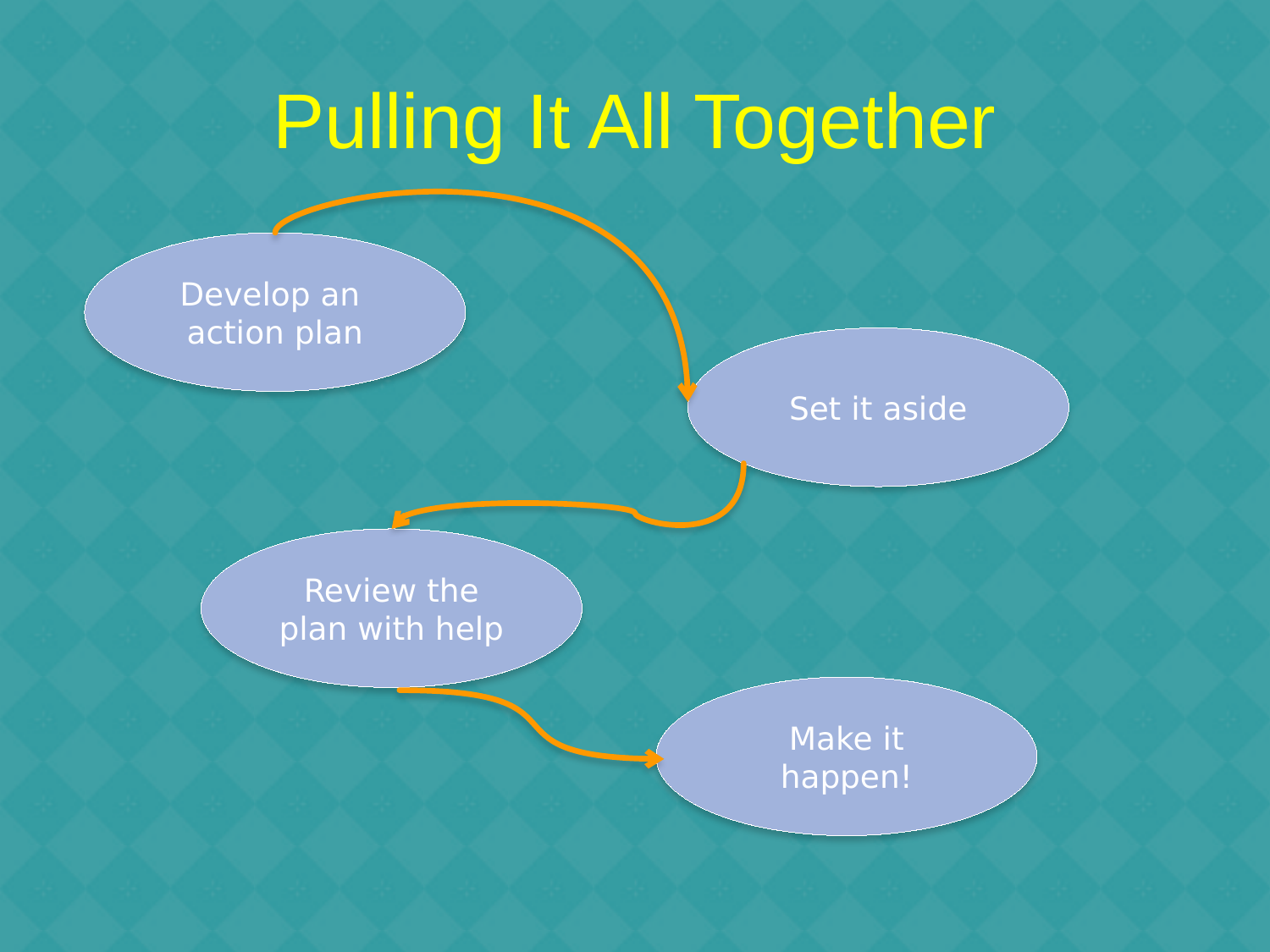

# Pulling It All Together
Develop an
action plan
Set it aside
Review the plan with help
Make it happen!